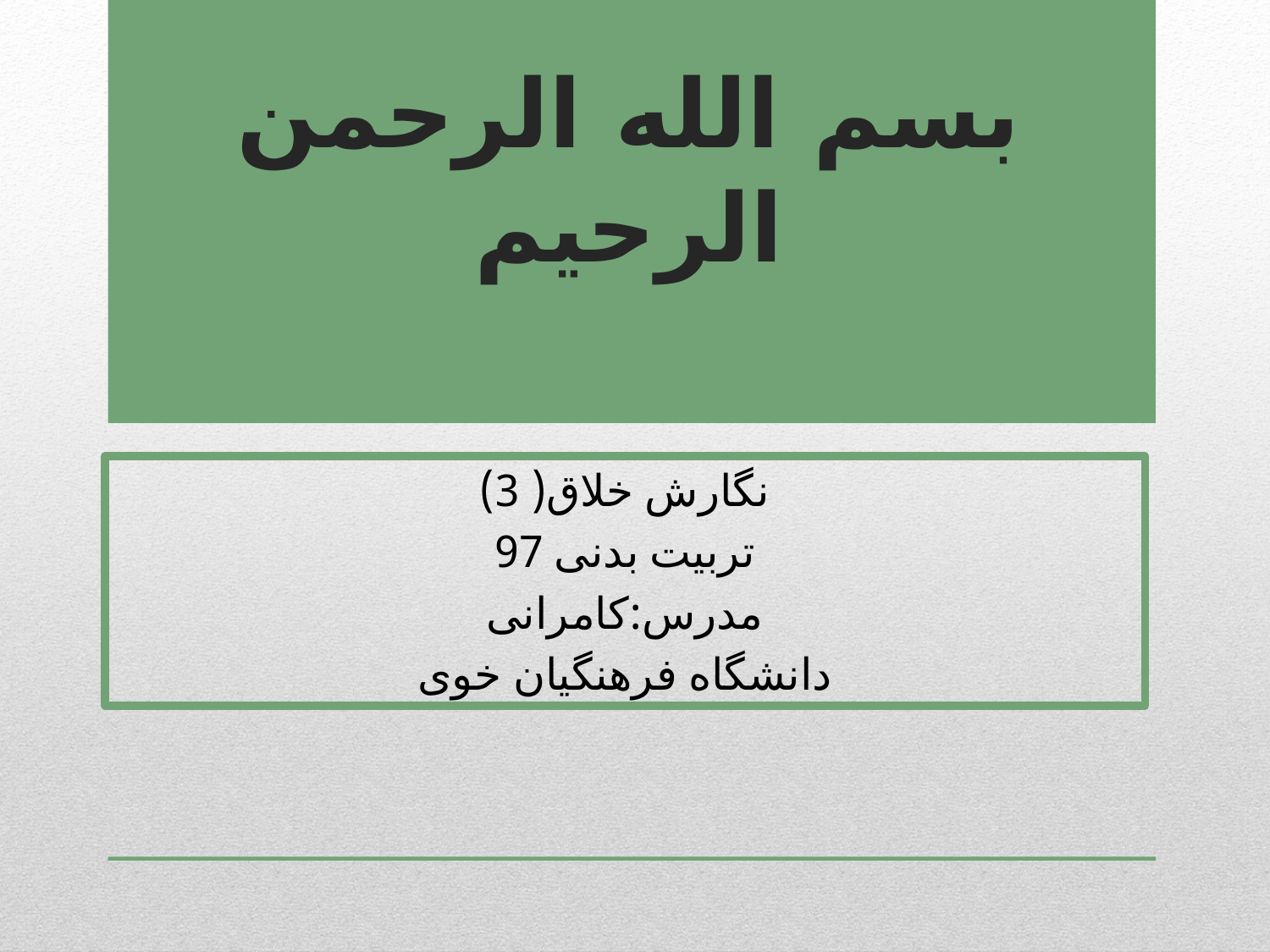

# بسم الله الرحمن الرحیم
نگارش خلاق( 3)
تربیت بدنی 97
مدرس:کامرانی
دانشگاه فرهنگیان خوی